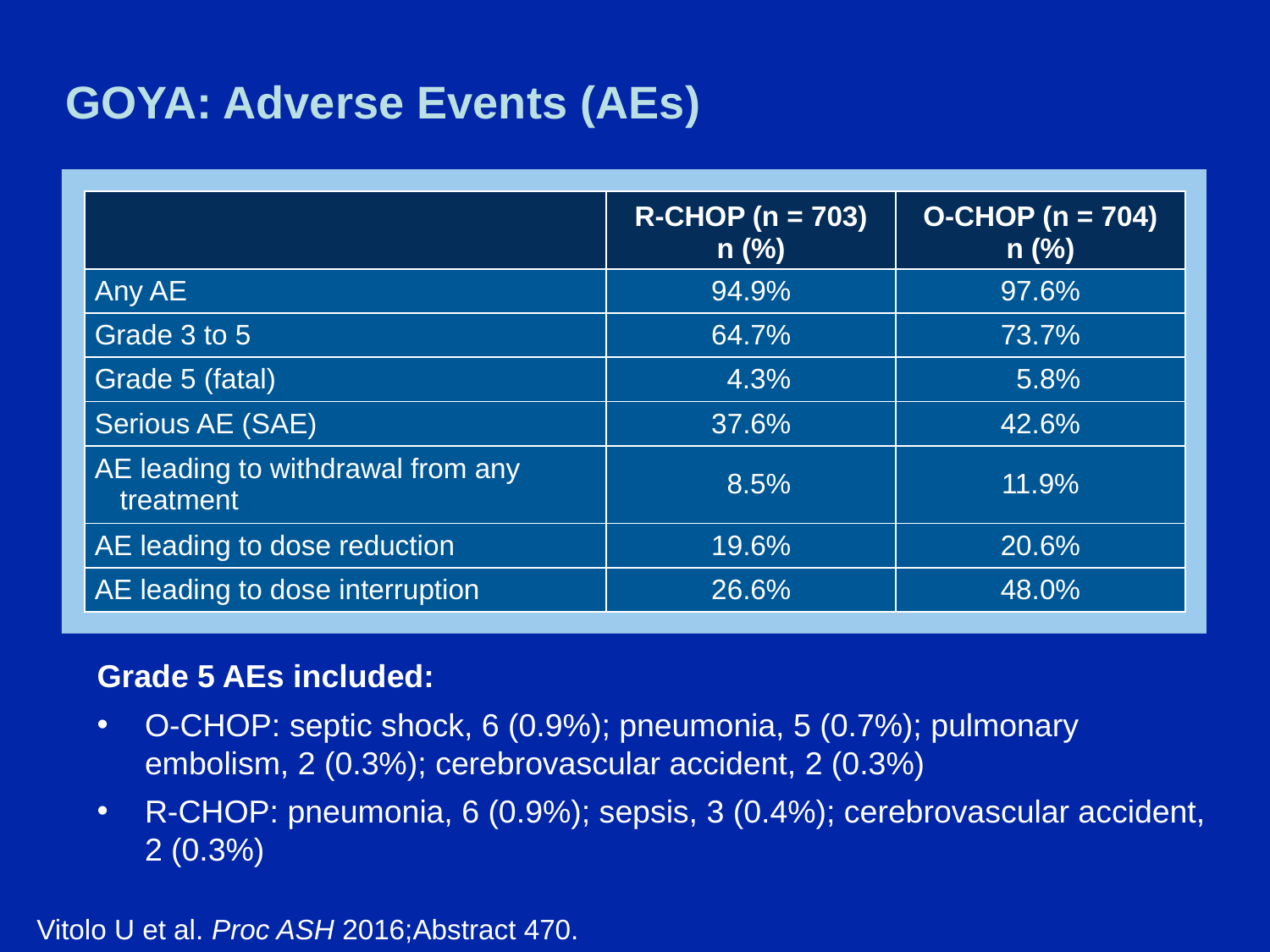

# GOYA: Adverse Events (AEs)

|  | R-CHOP (n = 703) n (%) | O-CHOP (n = 704) n (%) |
| --- | --- | --- |
| Any AE | 94.9% | 97.6% |
| Grade 3 to 5 | 64.7% | 73.7% |
| Grade 5 (fatal) | 4.3% | 5.8% |
| Serious AE (SAE) | 37.6% | 42.6% |
| AE leading to withdrawal from any treatment | 8.5% | 11.9% |
| AE leading to dose reduction | 19.6% | 20.6% |
| AE leading to dose interruption | 26.6% | 48.0% |
Grade 5 AEs included:
O-CHOP: septic shock, 6 (0.9%); pneumonia, 5 (0.7%); pulmonary embolism, 2 (0.3%); cerebrovascular accident, 2 (0.3%)
R-CHOP: pneumonia, 6 (0.9%); sepsis, 3 (0.4%); cerebrovascular accident, 2 (0.3%)
Vitolo U et al. Proc ASH 2016;Abstract 470.